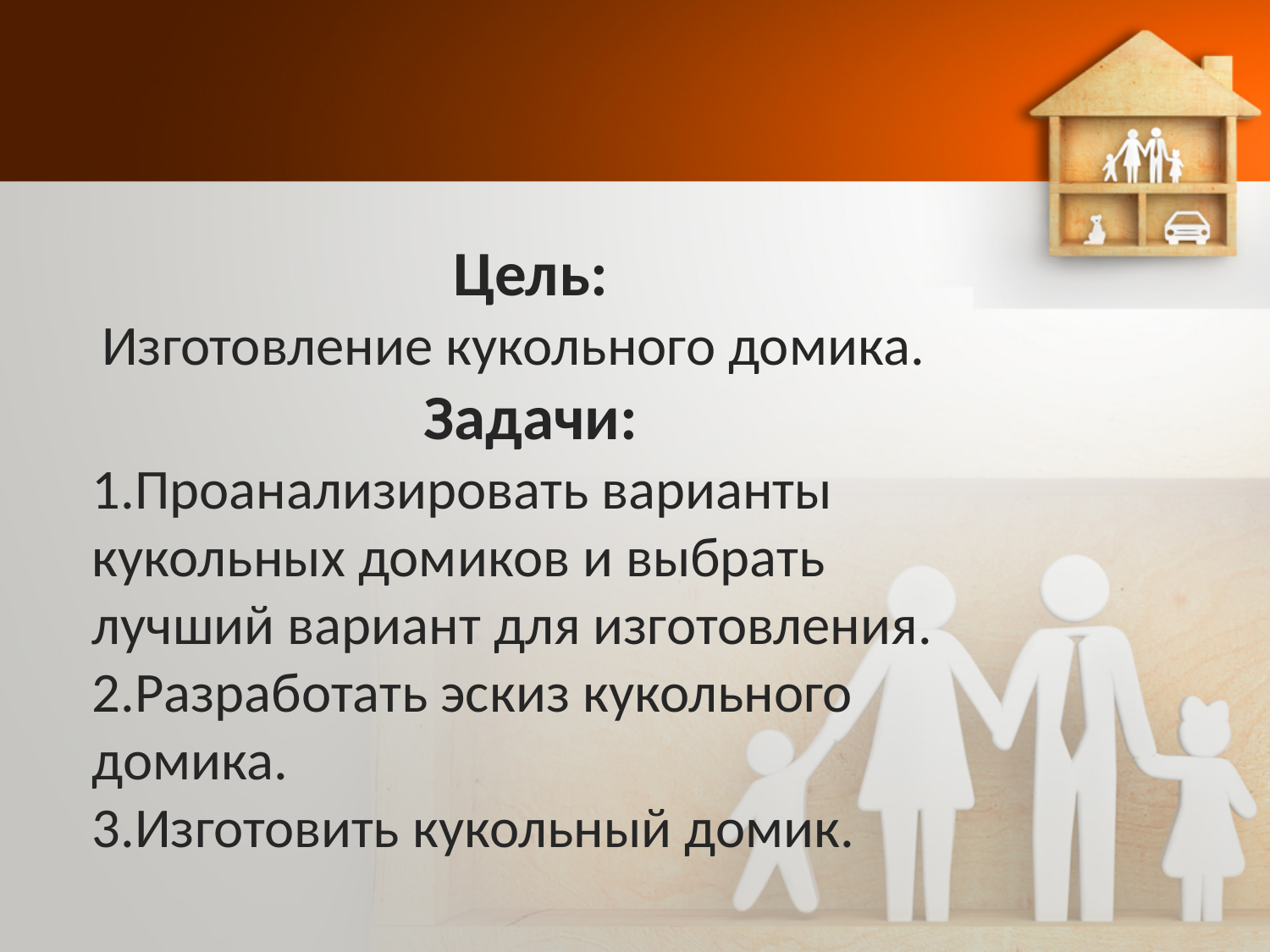

Цель:
 Изготовление кукольного домика.
Задачи:
Проанализировать варианты кукольных домиков и выбрать лучший вариант для изготовления.
Разработать эскиз кукольного домика.
Изготовить кукольный домик.